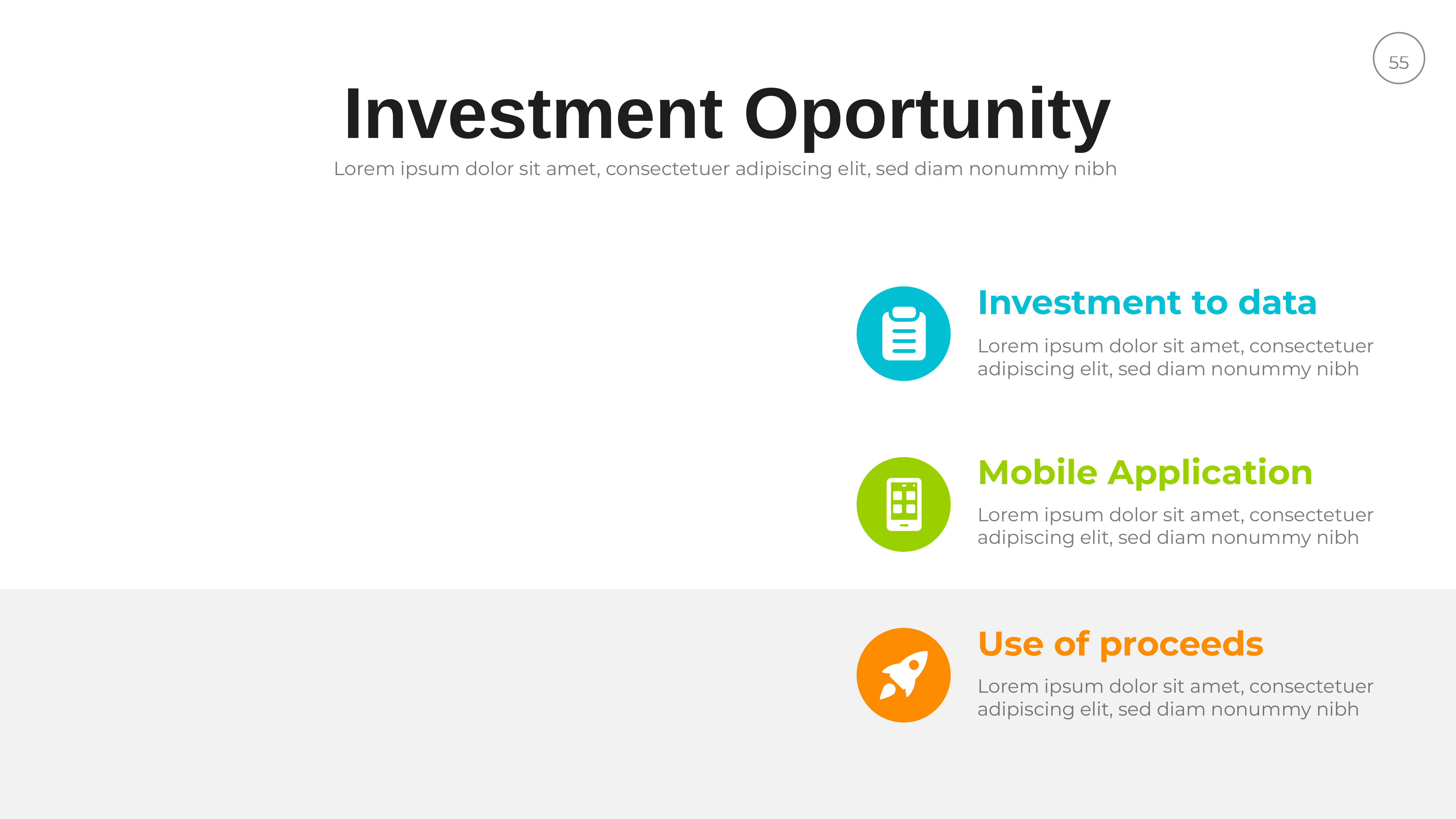

Investment Oportunity
Lorem ipsum dolor sit amet, consectetuer adipiscing elit, sed diam nonummy nibh

Investment to data

Lorem ipsum dolor sit amet, consectetuer adipiscing elit, sed diam nonummy nibh
Mobile Application

Lorem ipsum dolor sit amet, consectetuer adipiscing elit, sed diam nonummy nibh

Use of proceeds

Lorem ipsum dolor sit amet, consectetuer adipiscing elit, sed diam nonummy nibh